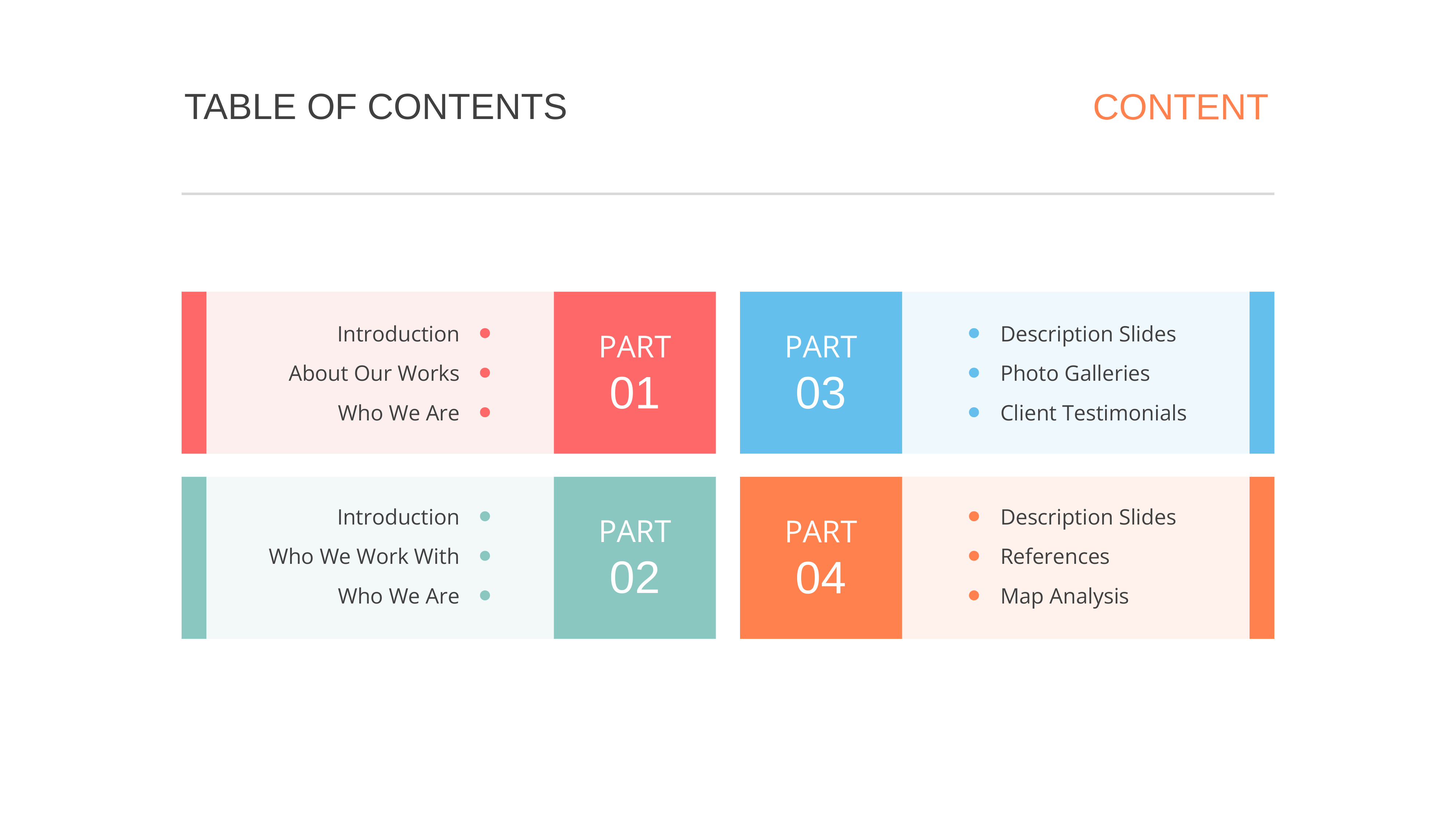

TABLE OF CONTENTS
CONTENT

Introduction
Description Slides
PART
PART

About Our Works
Photo Galleries
01
03

Who We Are
Client Testimonials

Introduction
Description Slides
PART
PART

Who We Work With
References
02
04

Who We Are
Map Analysis